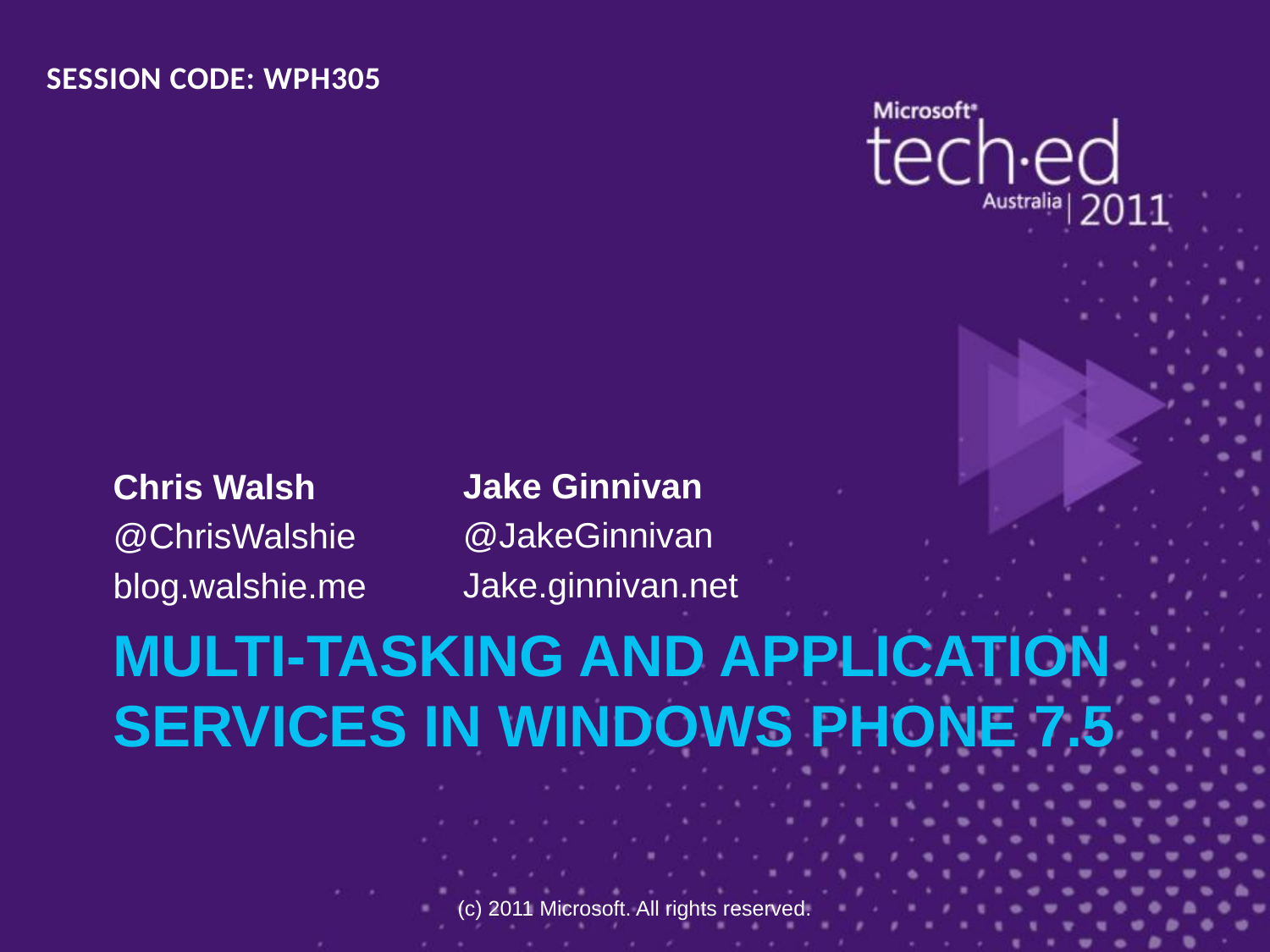

SESSION CODE: WPH305
Jake Ginnivan
@JakeGinnivan
Jake.ginnivan.net
Chris Walsh
@ChrisWalshie
blog.walshie.me
# Multi-tasking and Application Services in Windows Phone 7.5
(c) 2011 Microsoft. All rights reserved.